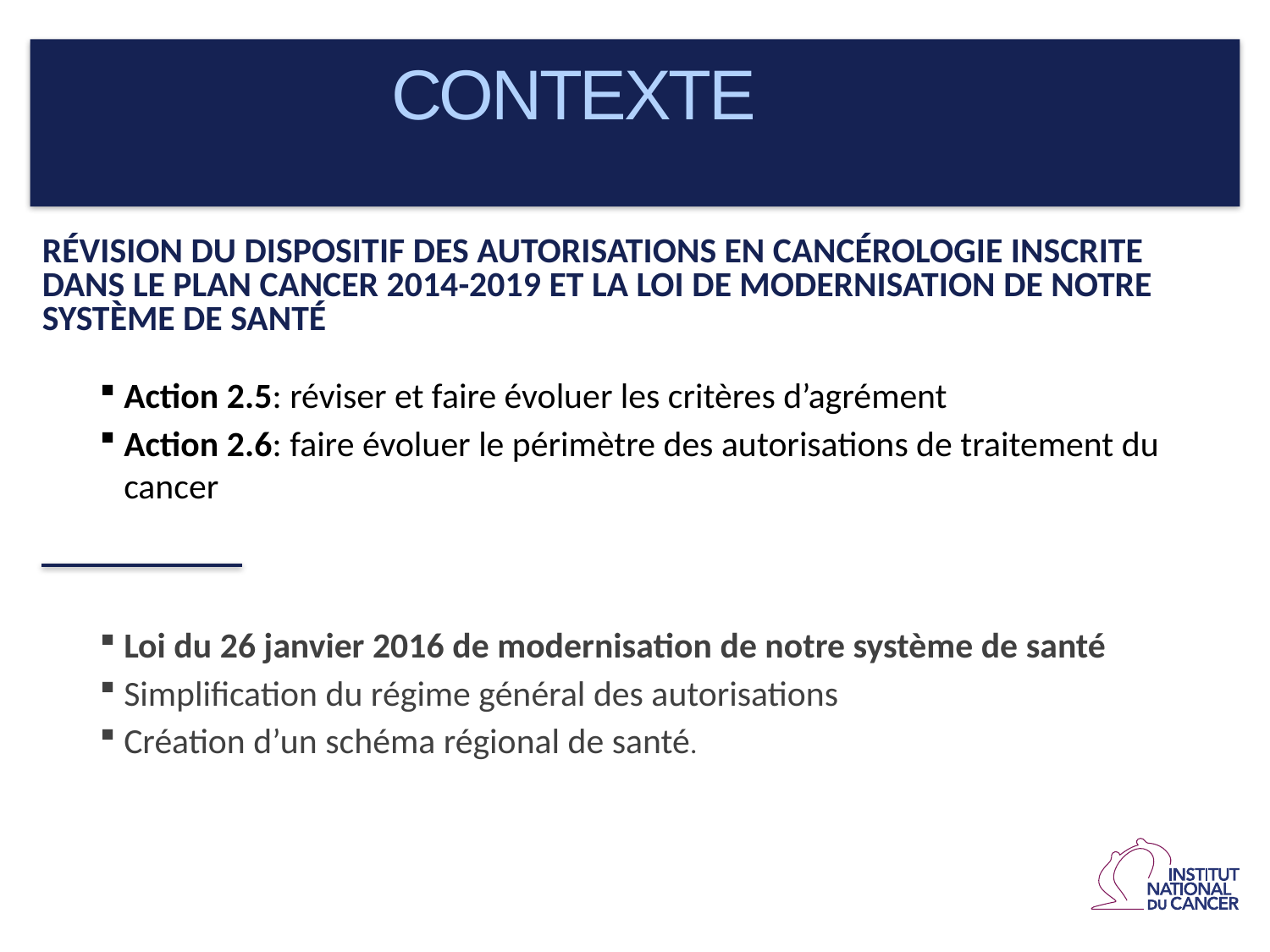

CONTEXTE
RÉVISION DU DISPOSITIF DES AUTORISATIONS EN CANCÉROLOGIE INSCRITE DANS LE PLAN CANCER 2014-2019 ET LA LOI DE MODERNISATION DE NOTRE SYSTÈME DE SANTÉ
Action 2.5: réviser et faire évoluer les critères d’agrément
Action 2.6: faire évoluer le périmètre des autorisations de traitement du cancer

Loi du 26 janvier 2016 de modernisation de notre système de santé
Simplification du régime général des autorisations
Création d’un schéma régional de santé.